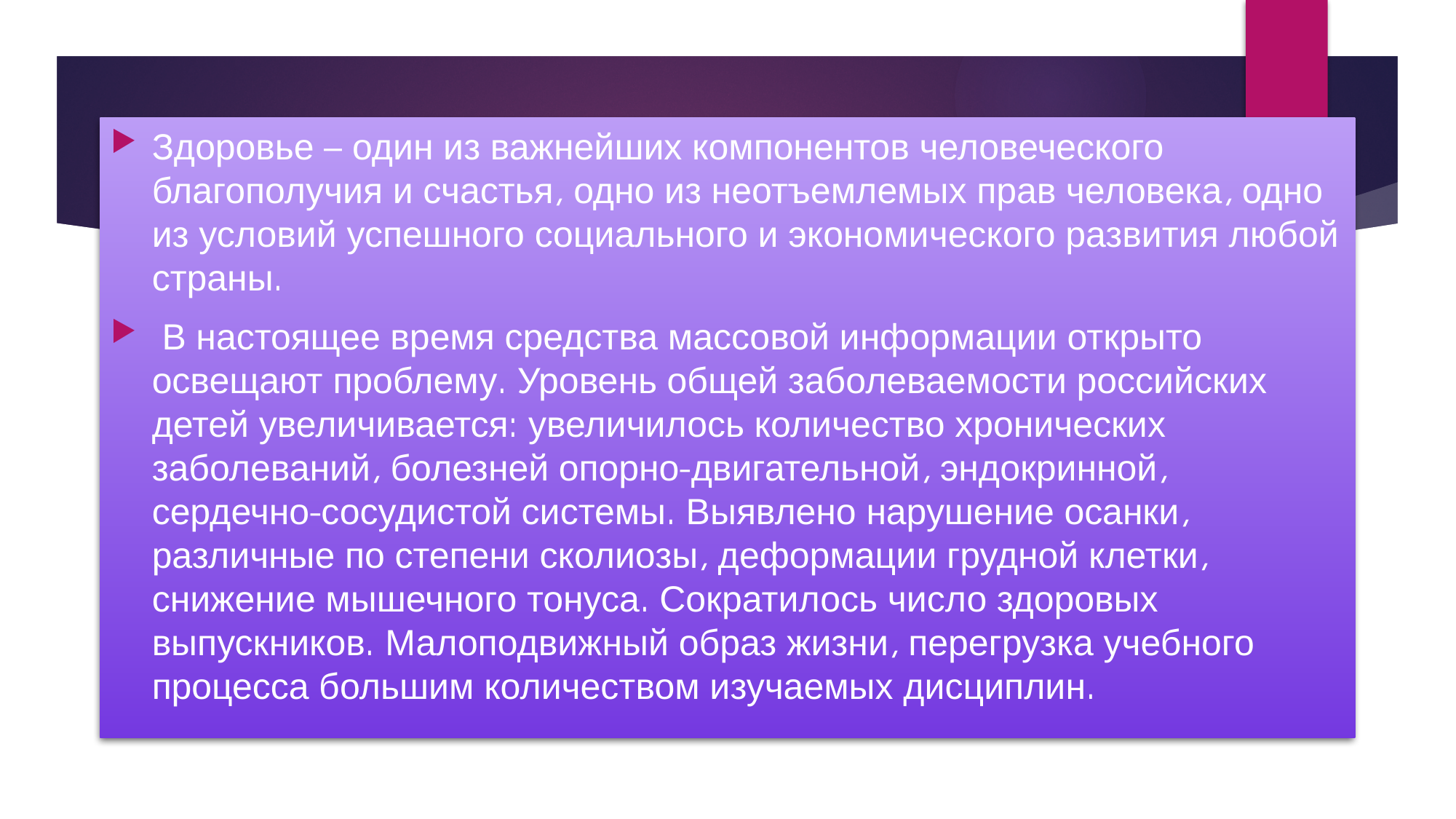

#
Здоровье – один из важнейших компонентов человеческого благополучия и счастья, одно из неотъемлемых прав человека, одно из условий успешного социального и экономического развития любой страны.
 В настоящее время средства массовой информации открыто освещают проблему. Уровень общей заболеваемости российских детей увеличивается: увеличилось количество хронических заболеваний, болезней опорно-двигательной, эндокринной, сердечно-сосудистой системы. Выявлено нарушение осанки, различные по степени сколиозы, деформации грудной клетки, снижение мышечного тонуса. Сократилось число здоровых выпускников. Малоподвижный образ жизни, перегрузка учебного процесса большим количеством изучаемых дисциплин.